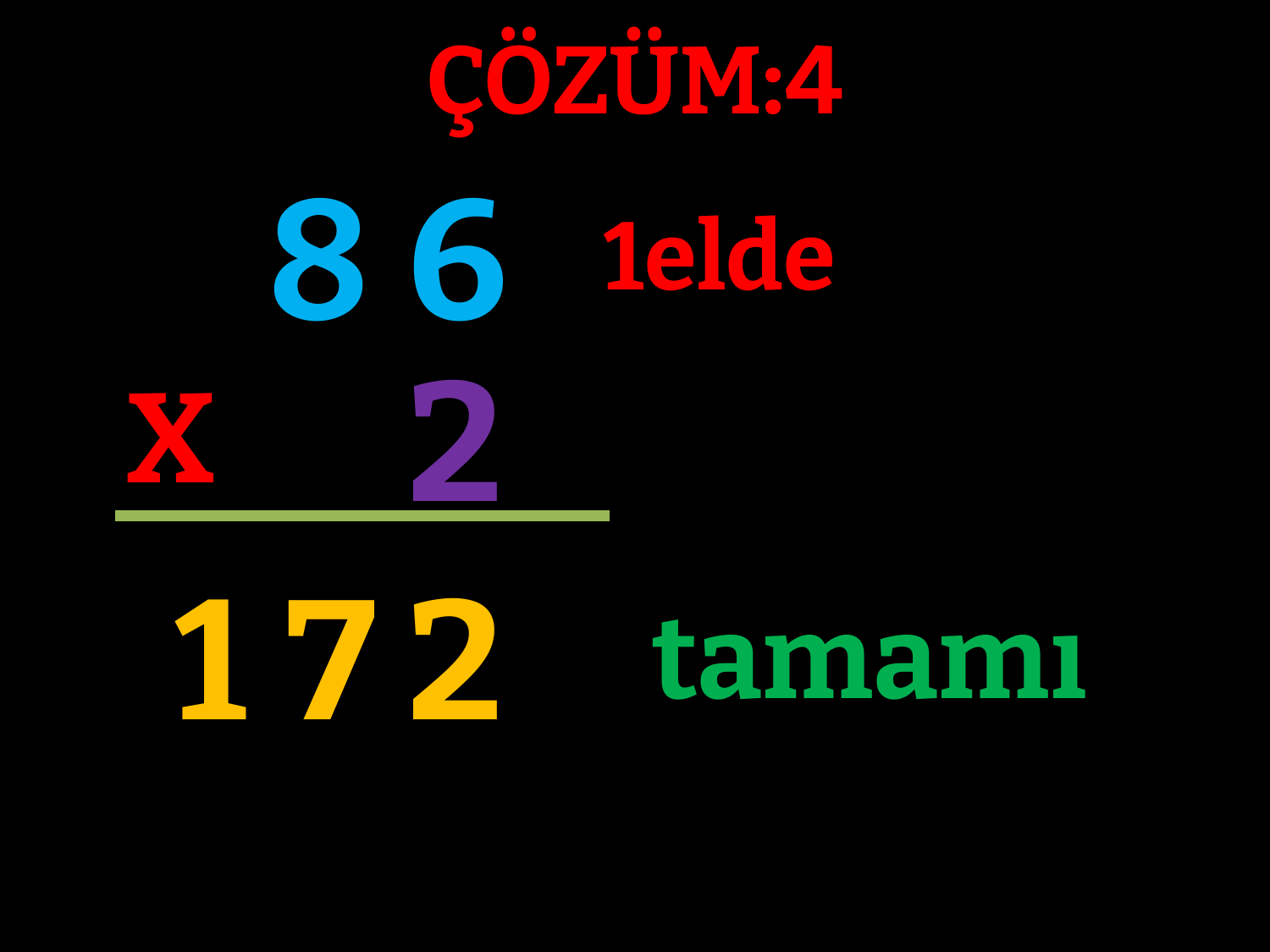

ÇÖZÜM:4
8
6
1elde
2
X
1
7
2
tamamı